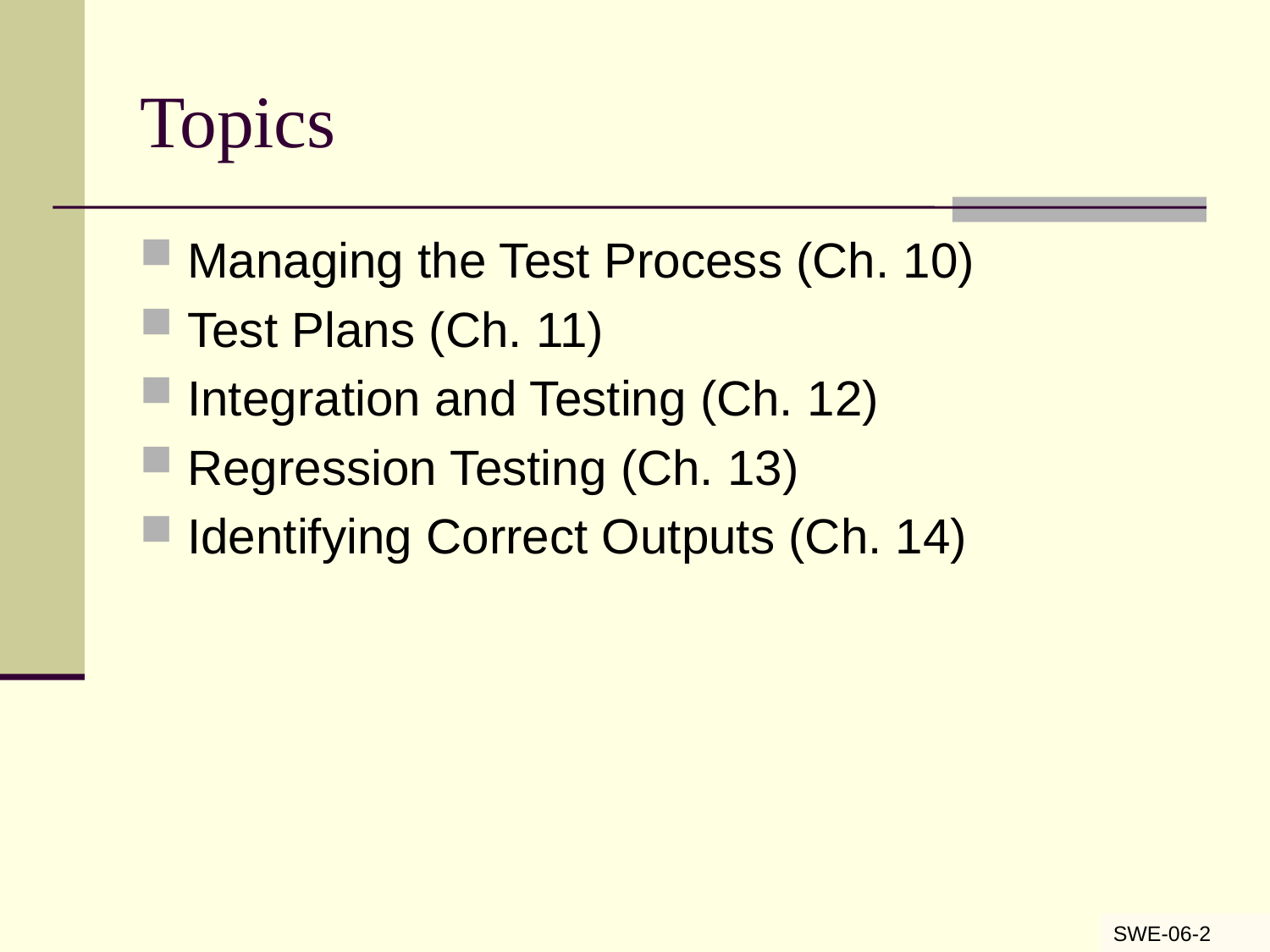

# Topics
Managing the Test Process (Ch. 10)
Test Plans (Ch. 11)
Integration and Testing (Ch. 12)
Regression Testing (Ch. 13)
Identifying Correct Outputs (Ch. 14)